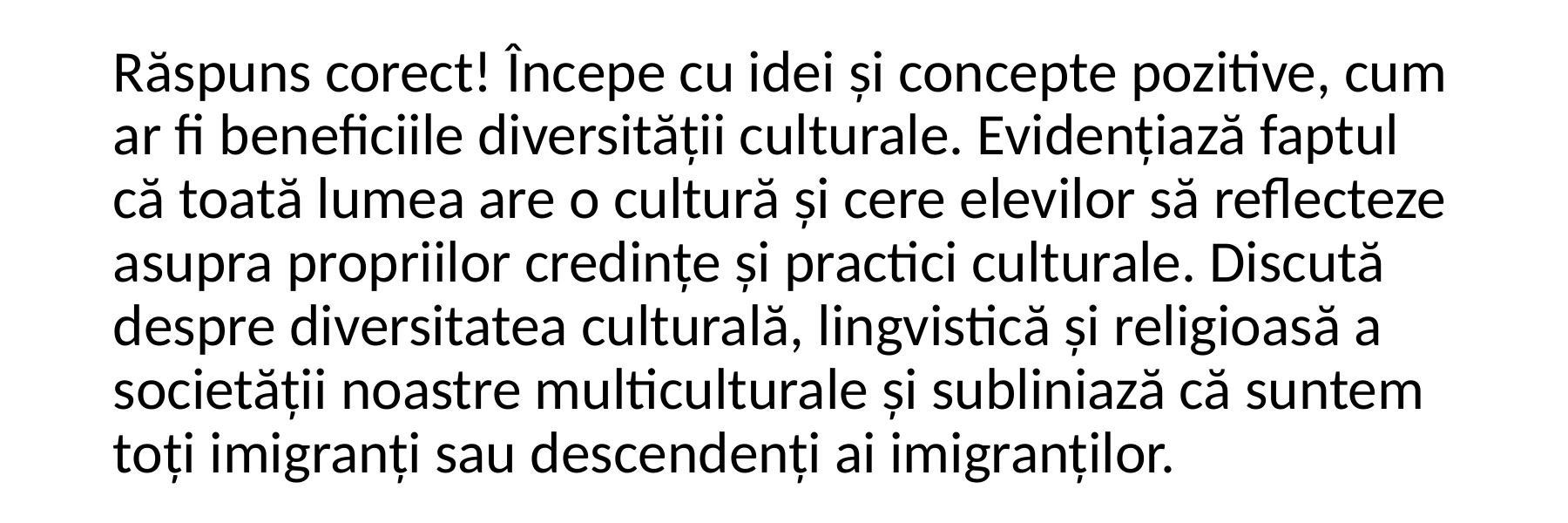

Răspuns corect! Începe cu idei și concepte pozitive, cum ar fi beneficiile diversității culturale. Evidențiază faptul că toată lumea are o cultură și cere elevilor să reflecteze asupra propriilor credințe și practici culturale. Discută despre diversitatea culturală, lingvistică și religioasă a societății noastre multiculturale și subliniază că suntem toți imigranți sau descendenți ai imigranților.